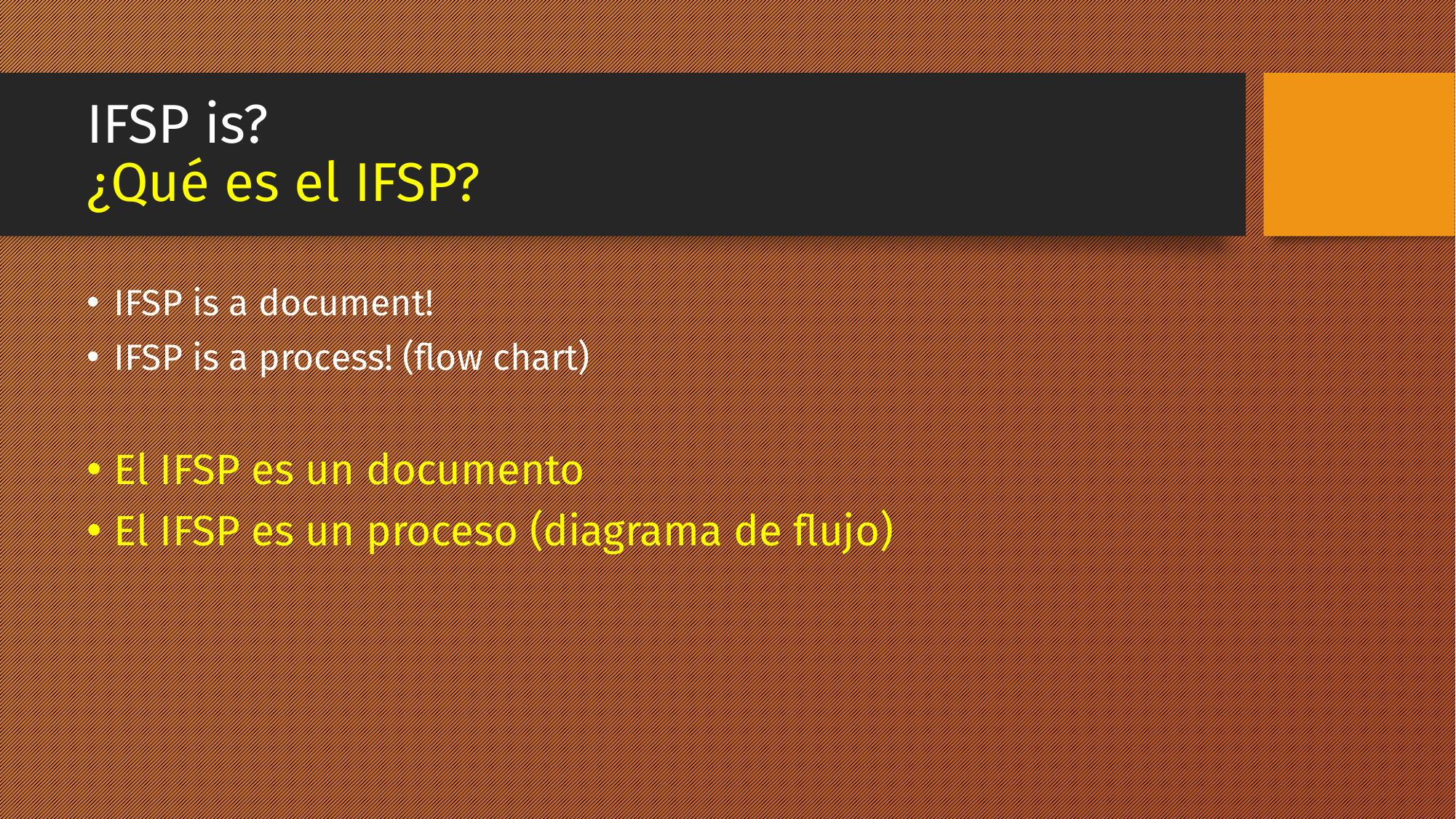

# IFSP is? ¿Qué es el IFSP?
IFSP is a document!
IFSP is a process! (flow chart)

El IFSP es un documento
El IFSP es un proceso (diagrama de flujo)